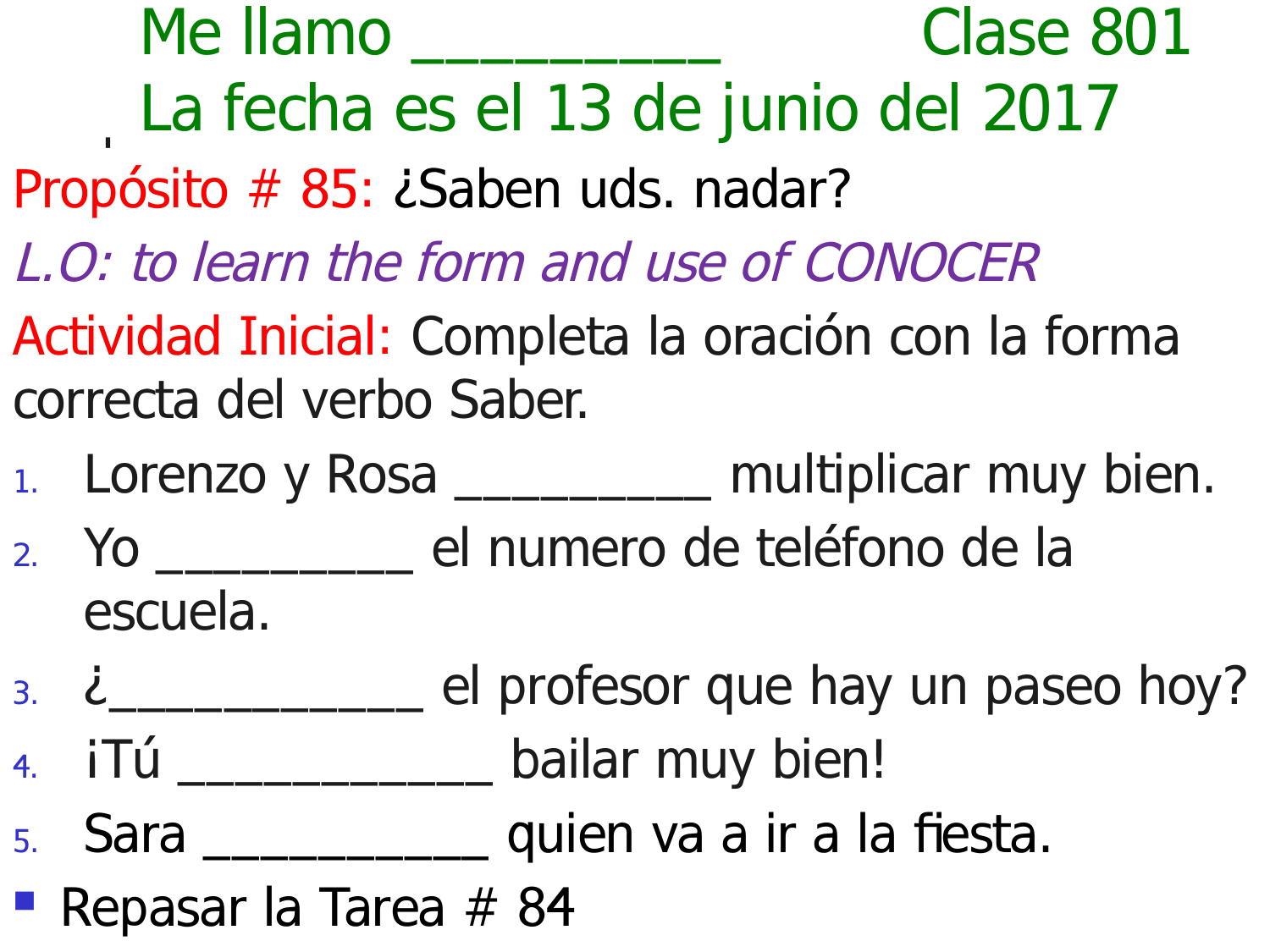

# Me llamo _________          Clase 801 La fecha es el 13 de junio del 2017
Propósito # 85: ¿Saben uds. nadar?
L.O: to learn the form and use of CONOCER
Actividad Inicial: Completa la oración con la forma correcta del verbo Saber.
Lorenzo y Rosa _________ multiplicar muy bien.
Yo _________ el numero de teléfono de la escuela.
¿___________ el profesor que hay un paseo hoy?
¡Tú ___________ bailar muy bien!
Sara __________ quien va a ir a la fiesta.
Repasar la Tarea # 84